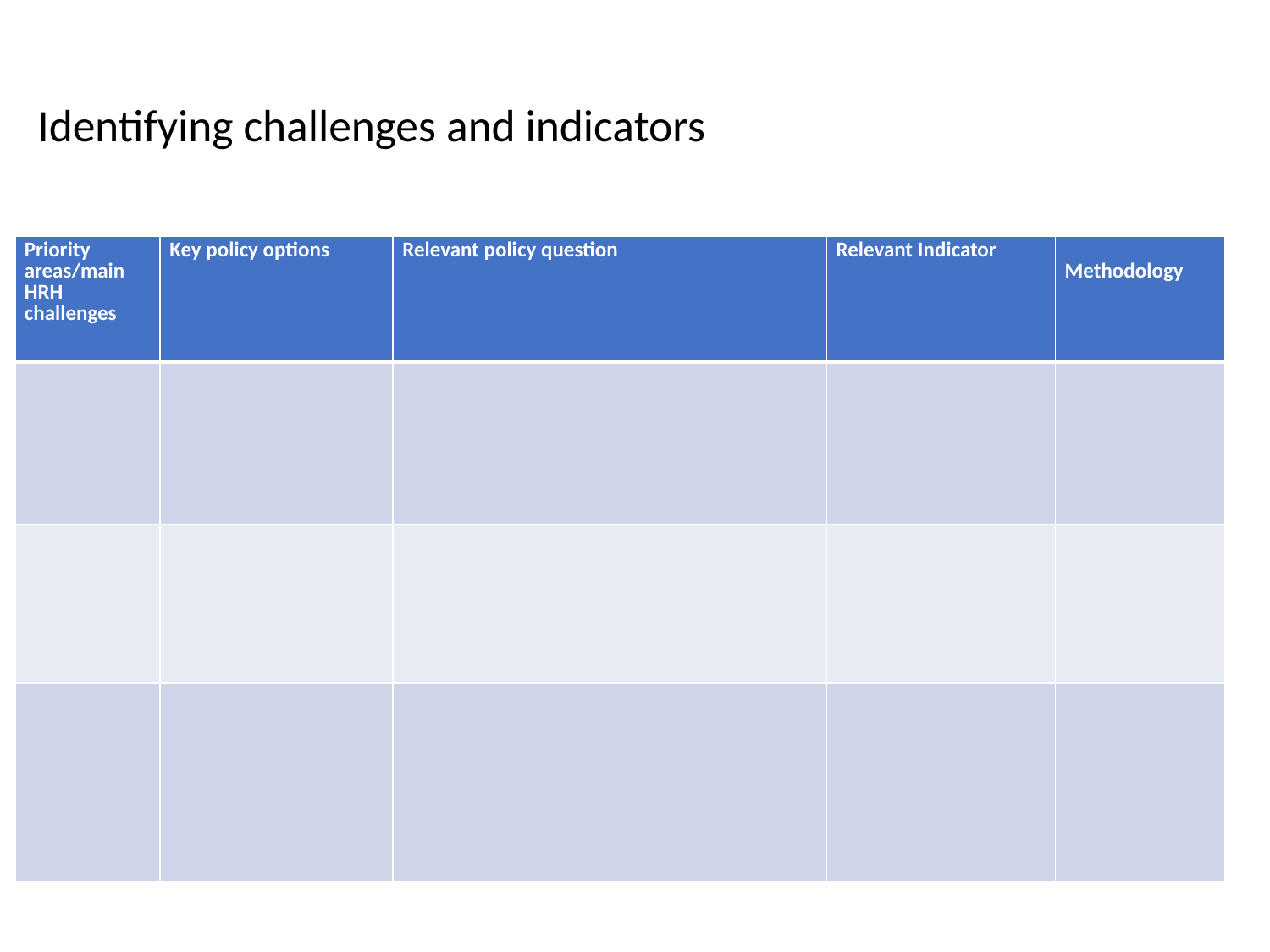

# Identifying challenges and indicators
| Priority areas/main HRH challenges | Key policy options | Relevant policy question | Relevant Indicator | Methodology |
| --- | --- | --- | --- | --- |
|  |  |  |  |  |
|  |  |  |  |  |
|  |  |  |  |  |